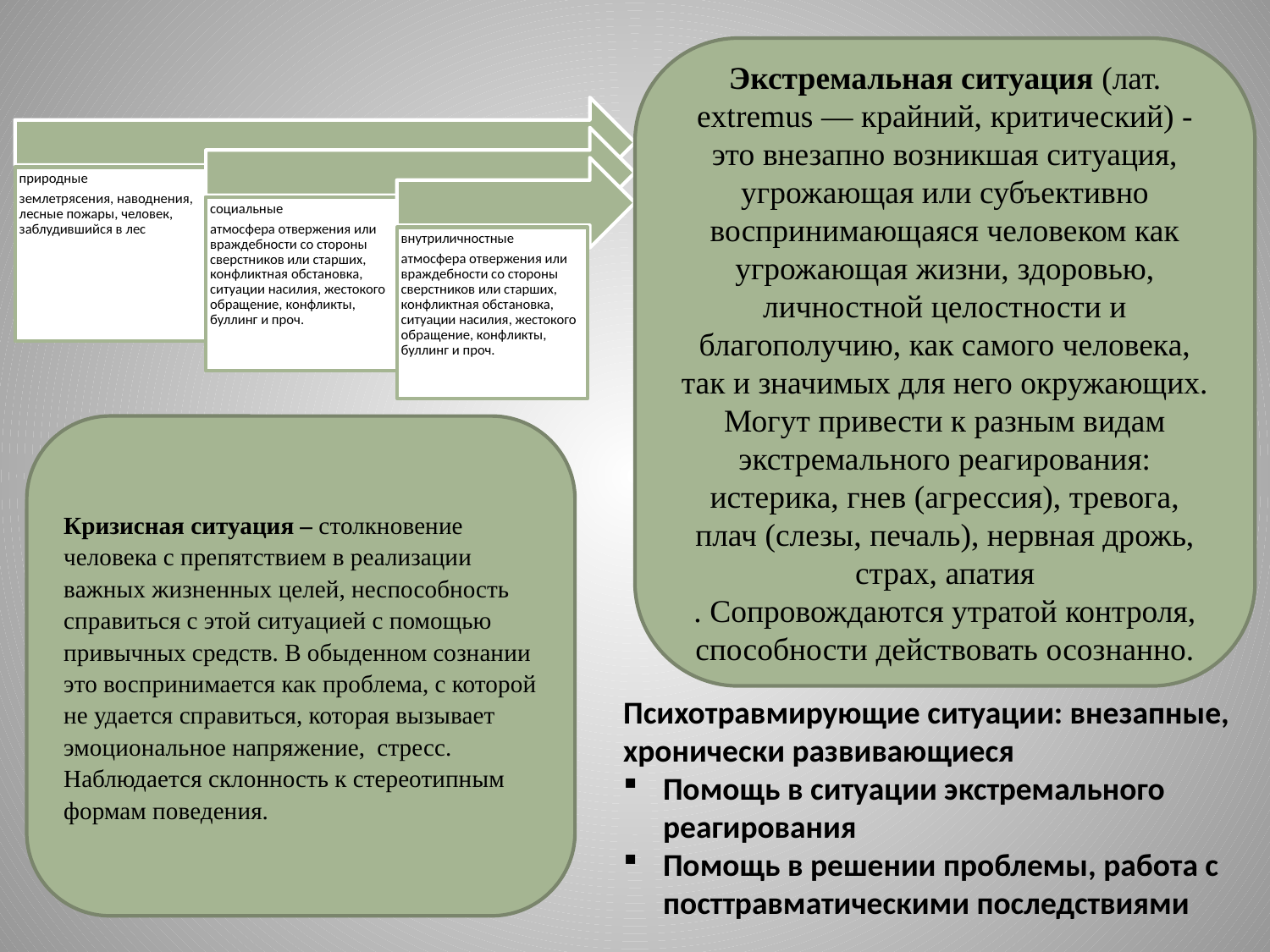

природные
землетрясения, наводнения, лесные пожары, человек, заблудившийся в лес

социальные
атмосфера отвержения или враждебности со стороны сверстников или старших, конфликтная обстановка, ситуации насилия, жестокого обращение, конфликты, буллинг и проч.

внутриличностные
атмосфера отвержения или враждебности со стороны сверстников или старших, конфликтная обстановка, ситуации насилия, жестокого обращение, конфликты, буллинг и проч.
#
Экстремальная ситуация (лат. extremus — крайний, критический) - это внезапно возникшая ситуация, угрожающая или субъективно воспринимающаяся человеком как угрожающая жизни, здоровью, личностной целостности и благополучию, как самого человека, так и значимых для него окружающих. Могут привести к разным видам экстремального реагирования: истерика, гнев (агрессия), тревога, плач (слезы, печаль), нервная дрожь, страх, апатия
. Сопровождаются утратой контроля, способности действовать осознанно.
Кризисная ситуация – столкновение человека с препятствием в реализации важных жизненных целей, неспособность справиться с этой ситуацией с помощью привычных средств. В обыденном сознании это воспринимается как проблема, с которой не удается справиться, которая вызывает эмоциональное напряжение,  стресс. Наблюдается склонность к стереотипным формам поведения.
Психотравмирующие ситуации: внезапные, хронически развивающиеся
Помощь в ситуации экстремального реагирования
Помощь в решении проблемы, работа с посттравматическими последствиями